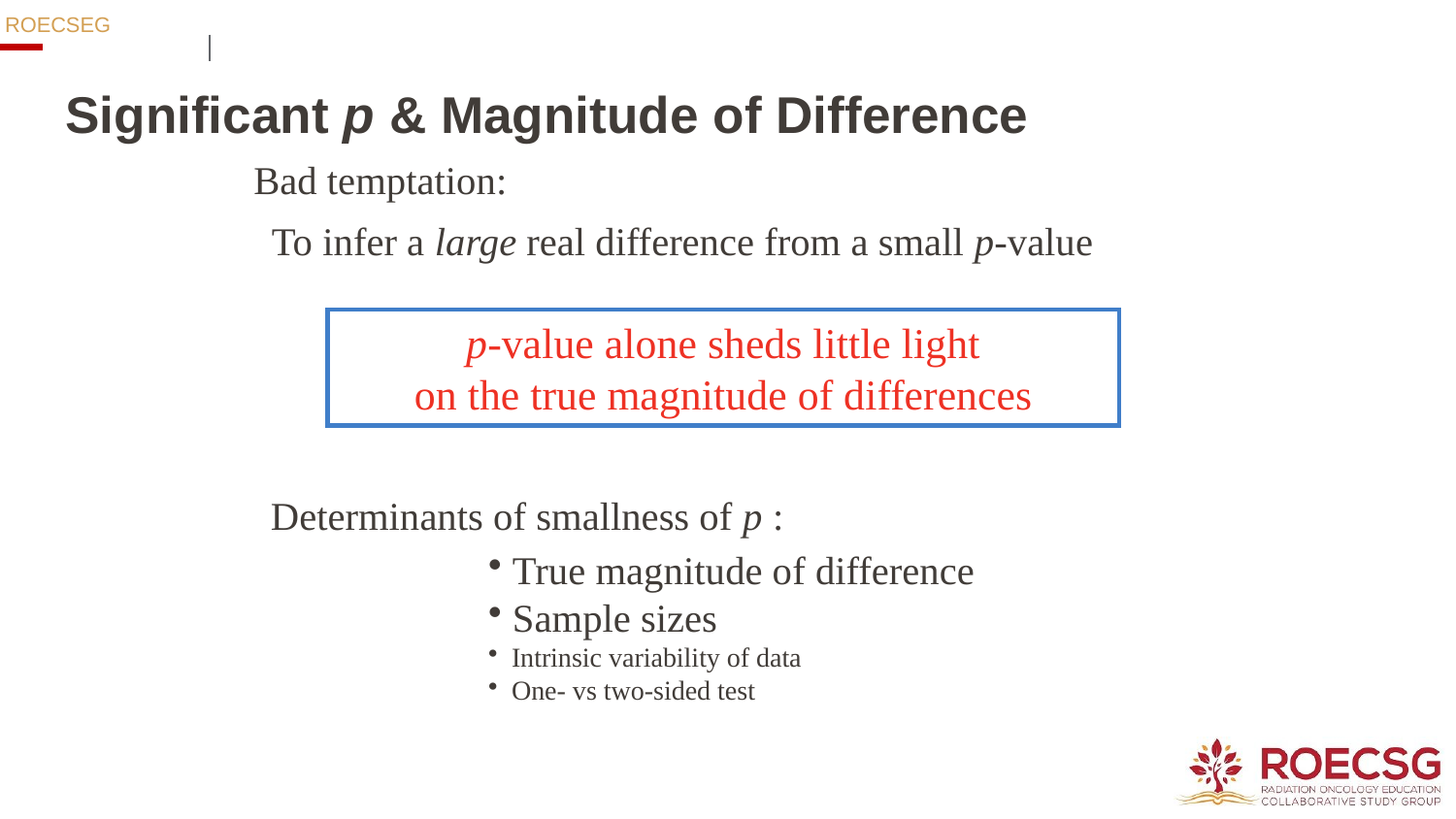

# Significant p & Magnitude of Difference
Bad temptation:
To infer a large real difference from a small p-value

p-value alone sheds little light
on the true magnitude of differences
Determinants of smallness of p :
 True magnitude of difference
 Sample sizes
  Intrinsic variability of data
  One- vs two-sided test